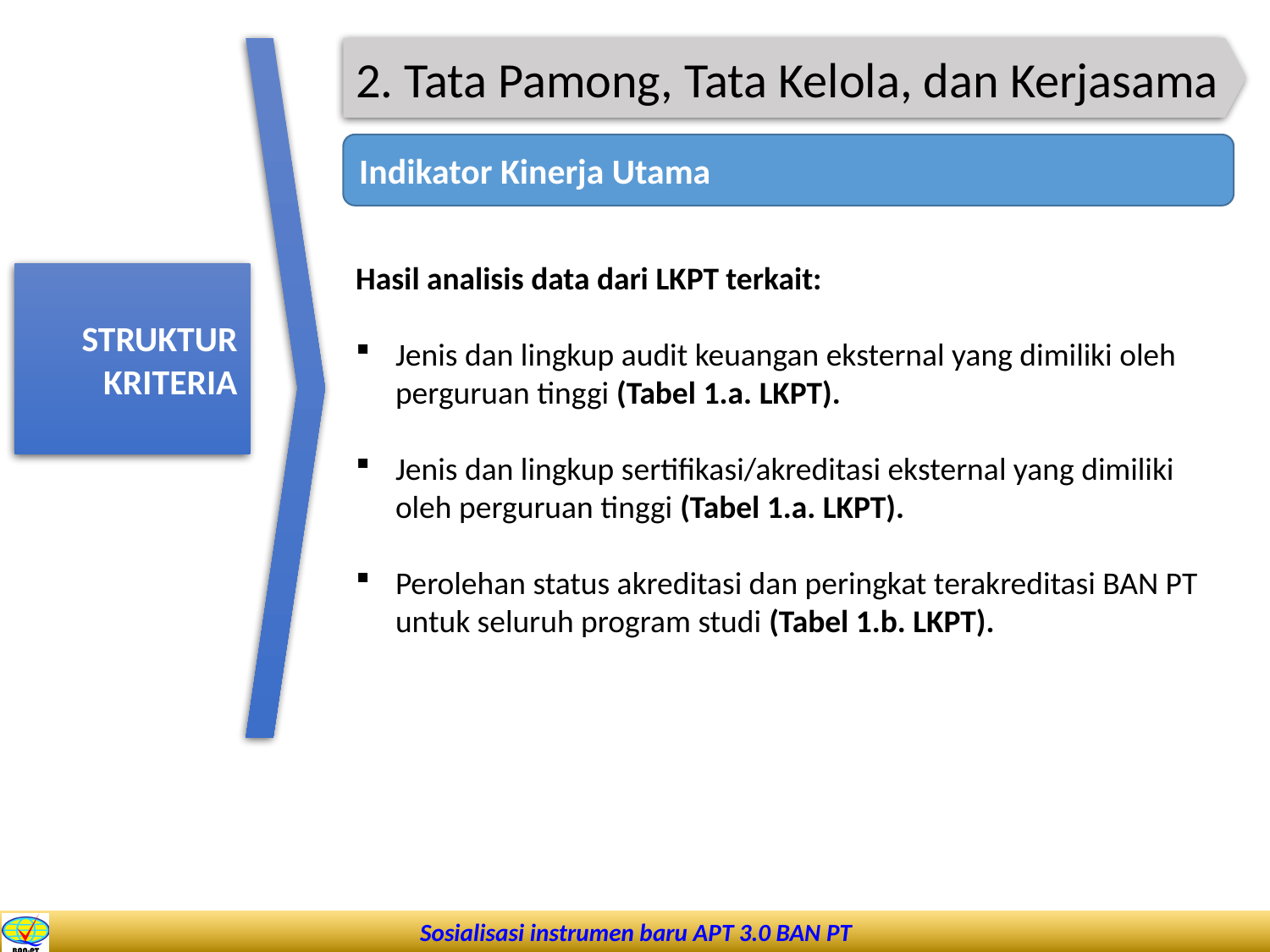

2. Tata Pamong, Tata Kelola, dan Kerjasama
Indikator Kinerja Utama
Hasil analisis data dari LKPT terkait:

Jenis dan lingkup audit keuangan eksternal yang dimiliki oleh perguruan tinggi (Tabel 1.a. LKPT).

Jenis dan lingkup sertifikasi/akreditasi eksternal yang dimiliki oleh perguruan tinggi (Tabel 1.a. LKPT).

Perolehan status akreditasi dan peringkat terakreditasi BAN PT untuk seluruh program studi (Tabel 1.b. LKPT).
STRUKTUR KRITERIA